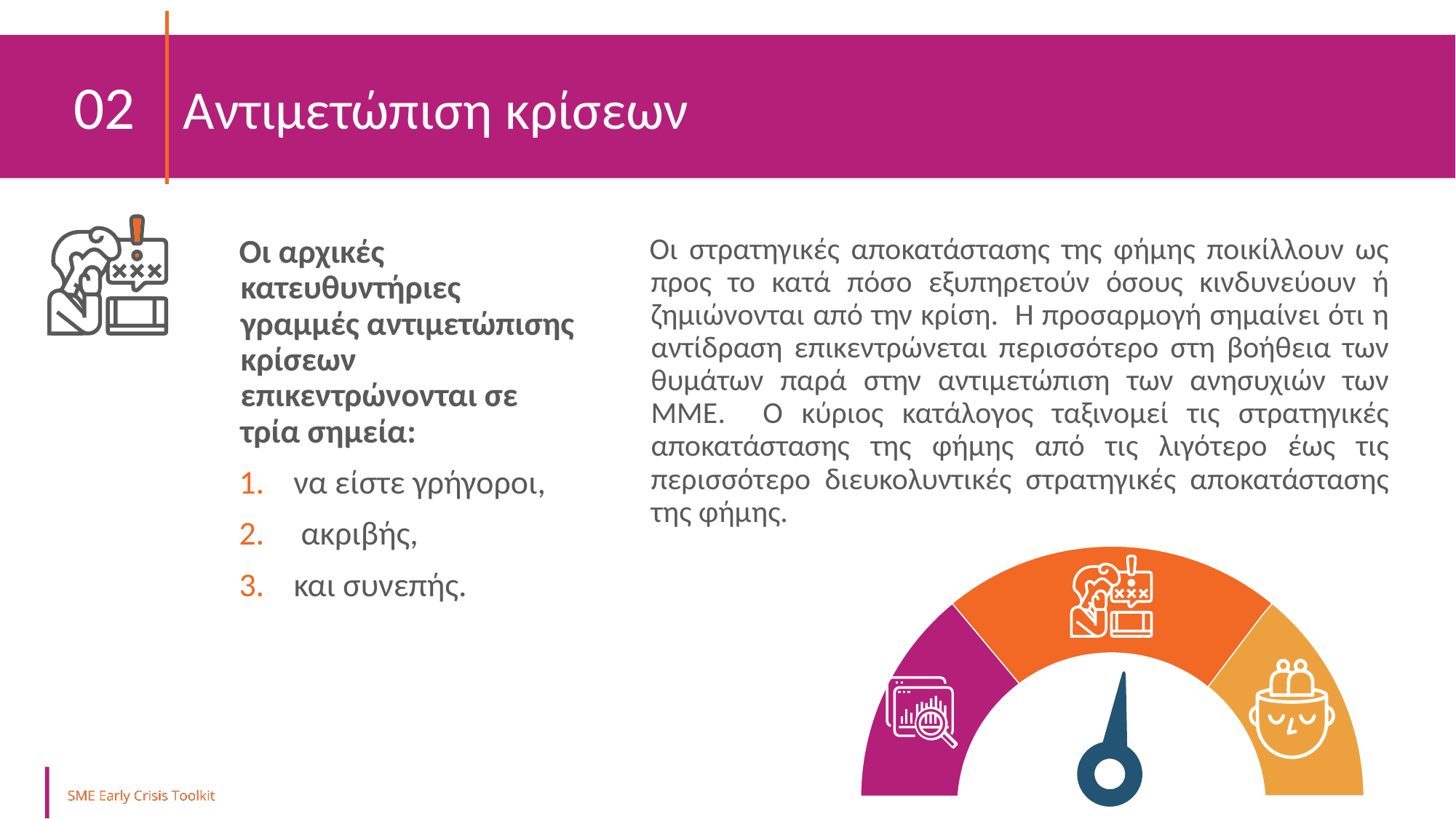

02 	Αντιμετώπιση κρίσεων

Οι στρατηγικές αποκατάστασης της φήμης ποικίλλουν ως προς το κατά πόσο εξυπηρετούν όσους κινδυνεύουν ή ζημιώνονται από την κρίση.  Η προσαρμογή σημαίνει ότι η αντίδραση επικεντρώνεται περισσότερο στη βοήθεια των θυμάτων παρά στην αντιμετώπιση των ανησυχιών των ΜΜΕ.  Ο κύριος κατάλογος ταξινομεί τις στρατηγικές αποκατάστασης της φήμης από τις λιγότερο έως τις περισσότερο διευκολυντικές στρατηγικές αποκατάστασης της φήμης.
Οι αρχικές κατευθυντήριες γραμμές αντιμετώπισης κρίσεων επικεντρώνονται σε τρία σημεία:
να είστε γρήγοροι,
 ακριβής,
και συνεπής.